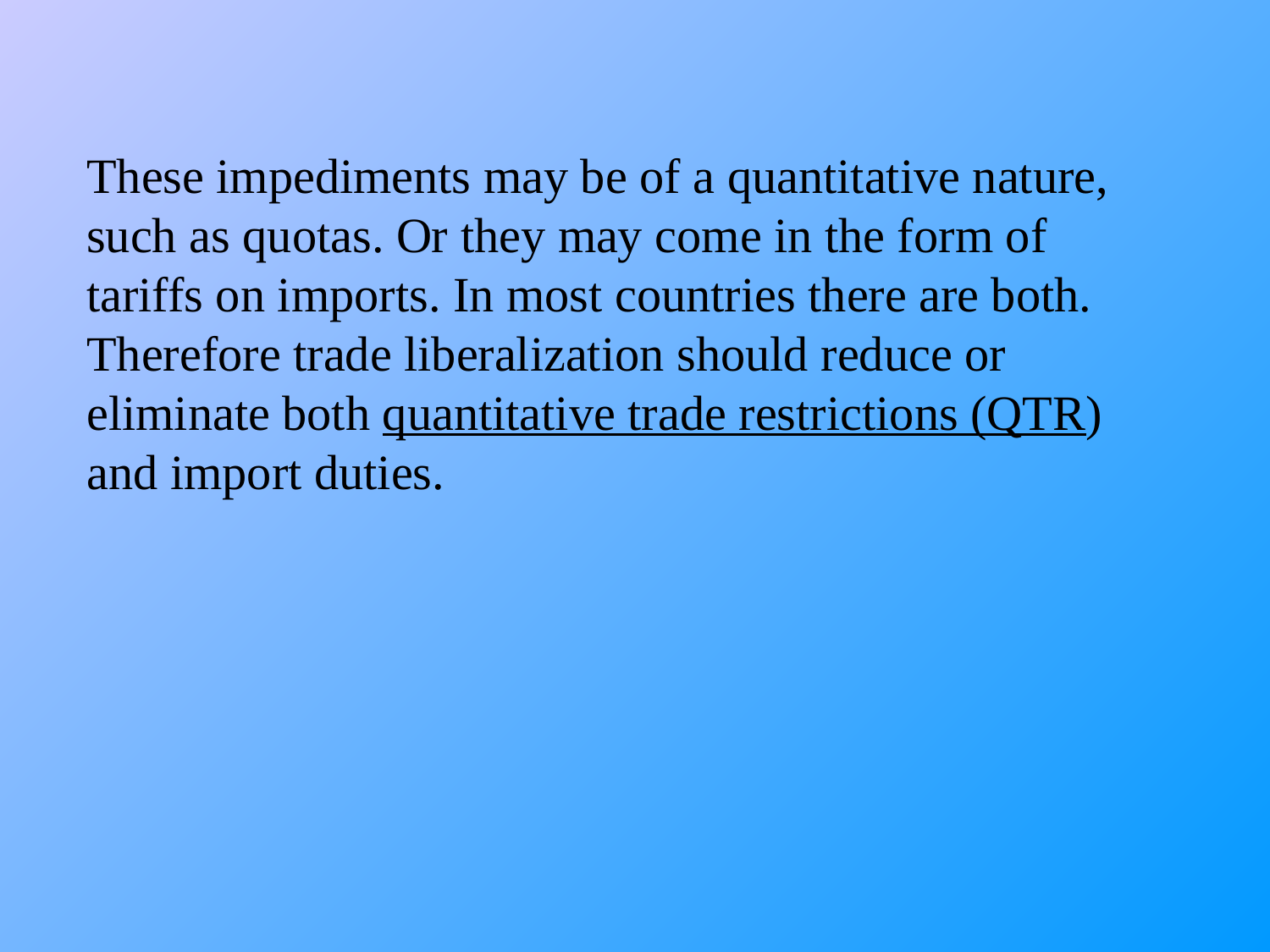

These impediments may be of a quantitative nature, such as quotas. Or they may come in the form of tariffs on imports. In most countries there are both. Therefore trade liberalization should reduce or eliminate both quantitative trade restrictions (QTR) and import duties.